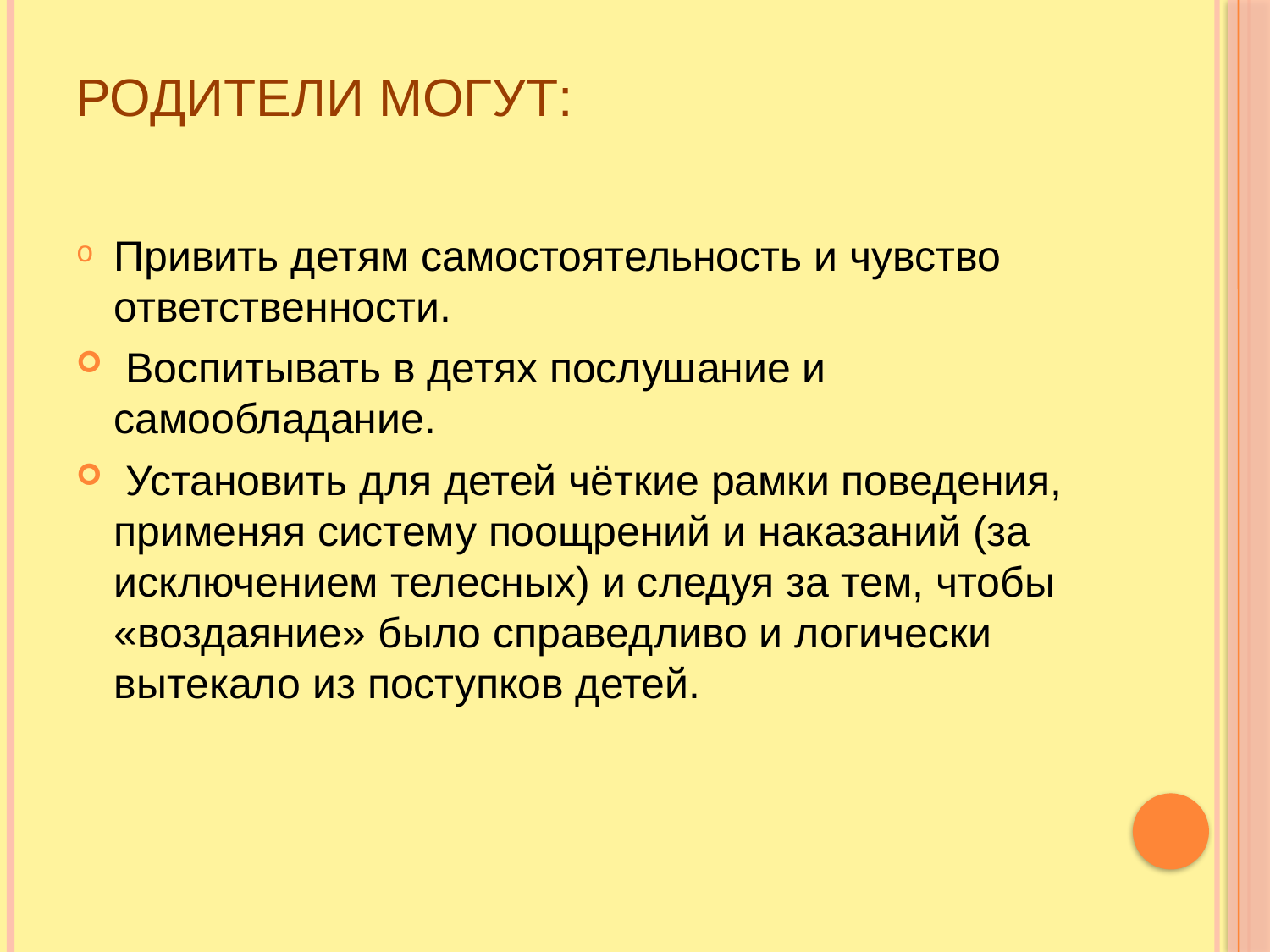

# Родители могут:
Привить детям самостоятельность и чувство ответственности.
 Воспитывать в детях послушание и самообладание.
 Установить для детей чёткие рамки поведения, применяя систему поощрений и наказаний (за исключением телесных) и следуя за тем, чтобы «воздаяние» было справедливо и логически вытекало из поступков детей.